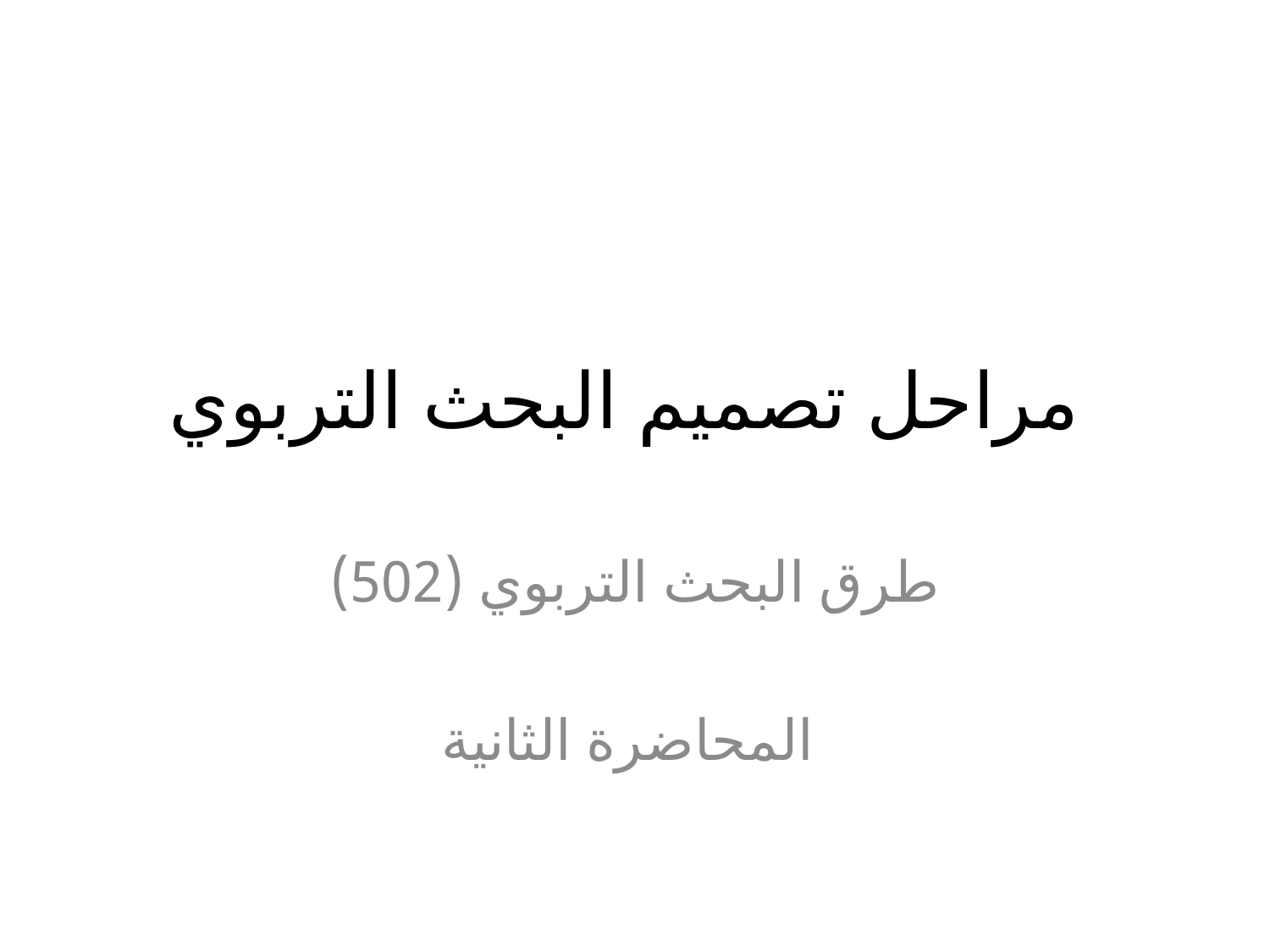

# مراحل تصميم البحث التربوي
طرق البحث التربوي (502)

المحاضرة الثانية